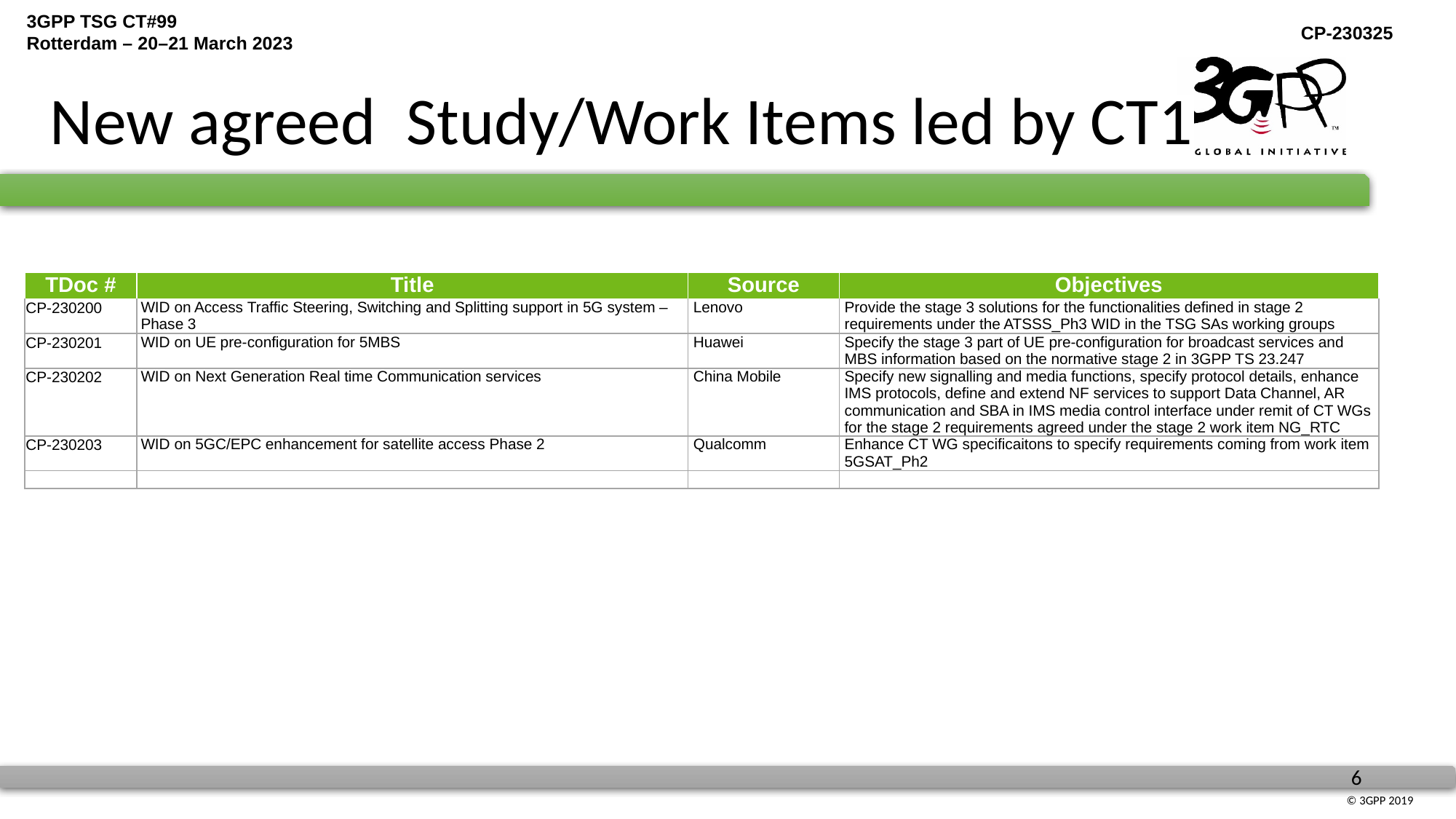

# New agreed  Study/Work Items led by CT1
| TDoc # | Title | Source | Objectives |
| --- | --- | --- | --- |
| CP-230200 | WID on Access Traffic Steering, Switching and Splitting support in 5G system – Phase 3 | Lenovo | Provide the stage 3 solutions for the functionalities defined in stage 2 requirements under the ATSSS\_Ph3 WID in the TSG SAs working groups |
| CP-230201 | WID on UE pre-configuration for 5MBS | Huawei | Specify the stage 3 part of UE pre-configuration for broadcast services and MBS information based on the normative stage 2 in 3GPP TS 23.247 |
| CP-230202 | WID on Next Generation Real time Communication services | China Mobile | Specify new signalling and media functions, specify protocol details, enhance IMS protocols, define and extend NF services to support Data Channel, AR communication and SBA in IMS media control interface under remit of CT WGs for the stage 2 requirements agreed under the stage 2 work item NG\_RTC |
| CP-230203 | WID on 5GC/EPC enhancement for satellite access Phase 2 | Qualcomm | Enhance CT WG specificaitons to specify requirements coming from work item 5GSAT\_Ph2 |
|  |  |  |  |